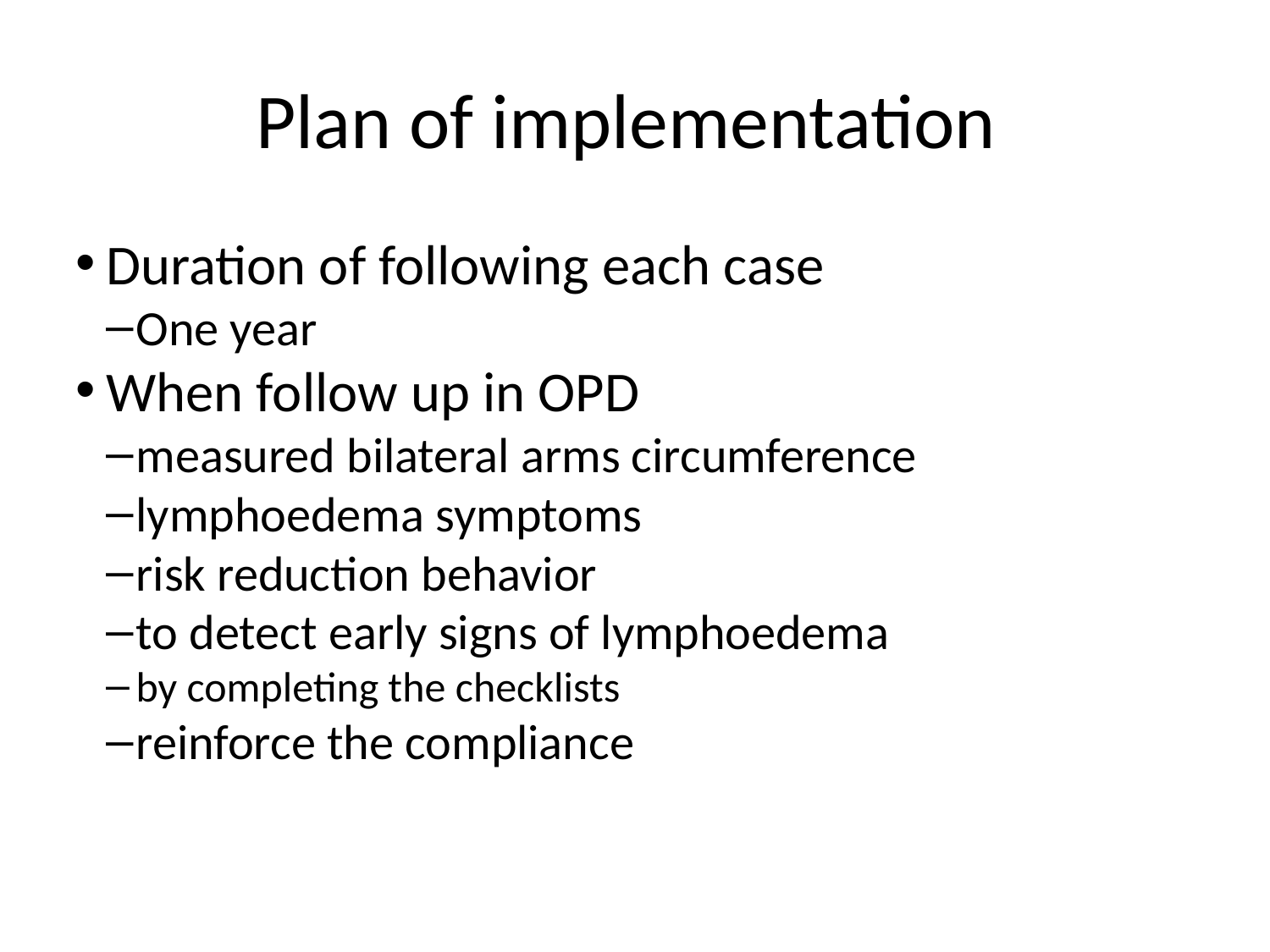

Plan of implementation
Duration of following each case
One year
When follow up in OPD
measured bilateral arms circumference
lymphoedema symptoms
risk reduction behavior
to detect early signs of lymphoedema
by completing the checklists
reinforce the compliance